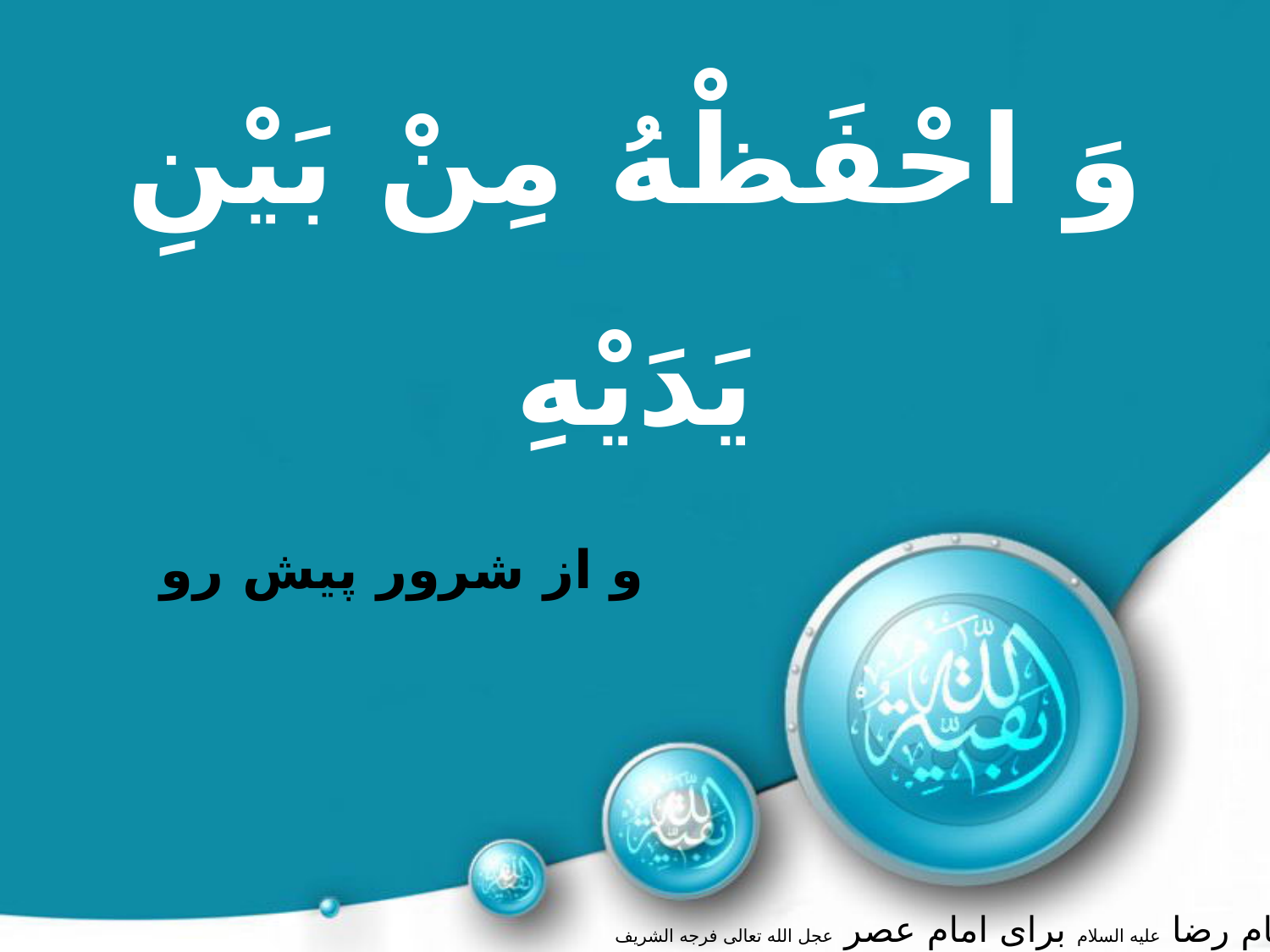

وَ احْفَظْهُ مِنْ بَيْنِ يَدَيْهِ
و از شرور پيش رو